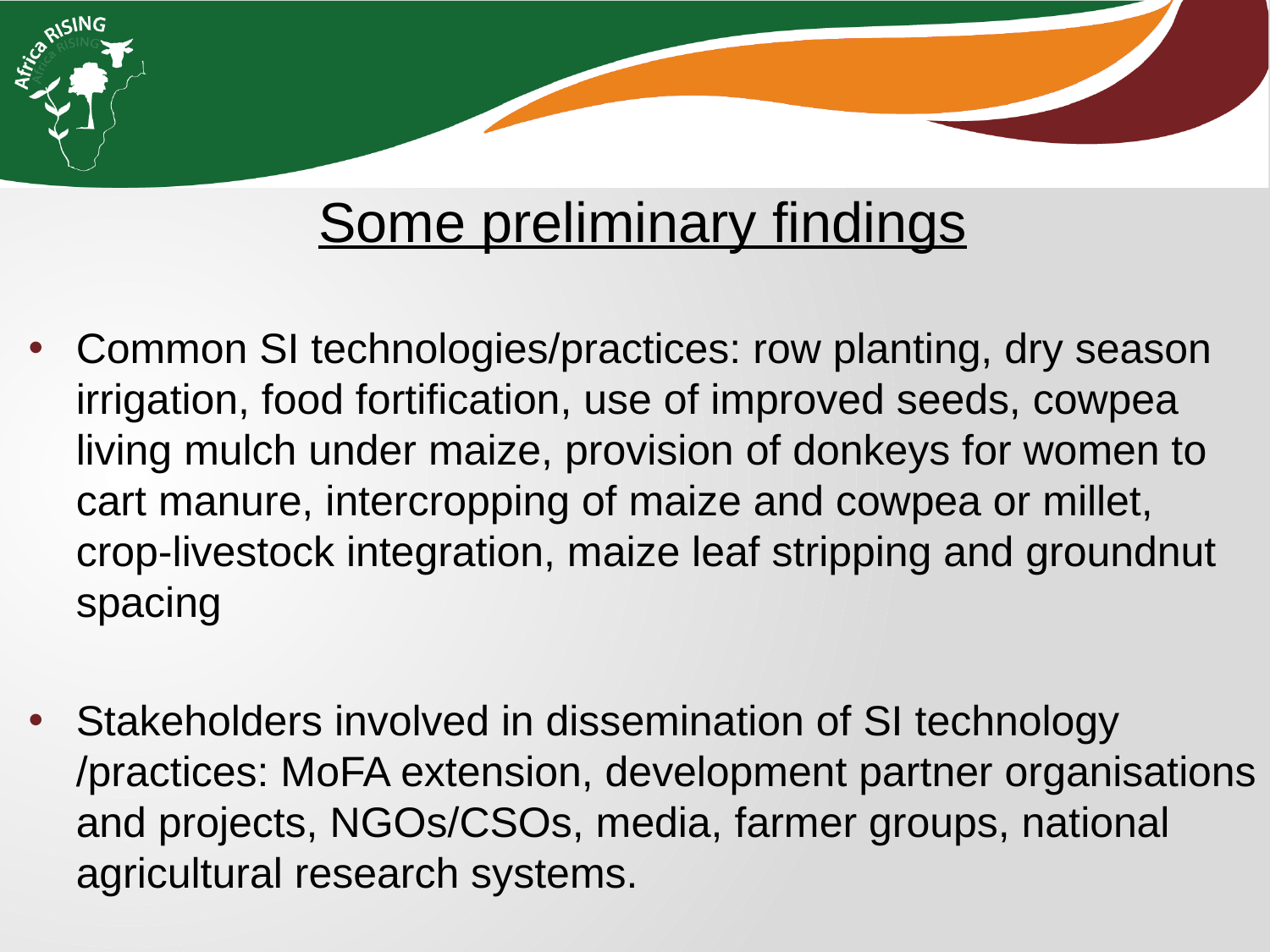

Some preliminary findings

Common SI technologies/practices: row planting, dry season irrigation, food fortification, use of improved seeds, cowpea living mulch under maize, provision of donkeys for women to cart manure, intercropping of maize and cowpea or millet, crop-livestock integration, maize leaf stripping and groundnut spacing

Stakeholders involved in dissemination of SI technology /practices: MoFA extension, development partner organisations and projects, NGOs/CSOs, media, farmer groups, national agricultural research systems.